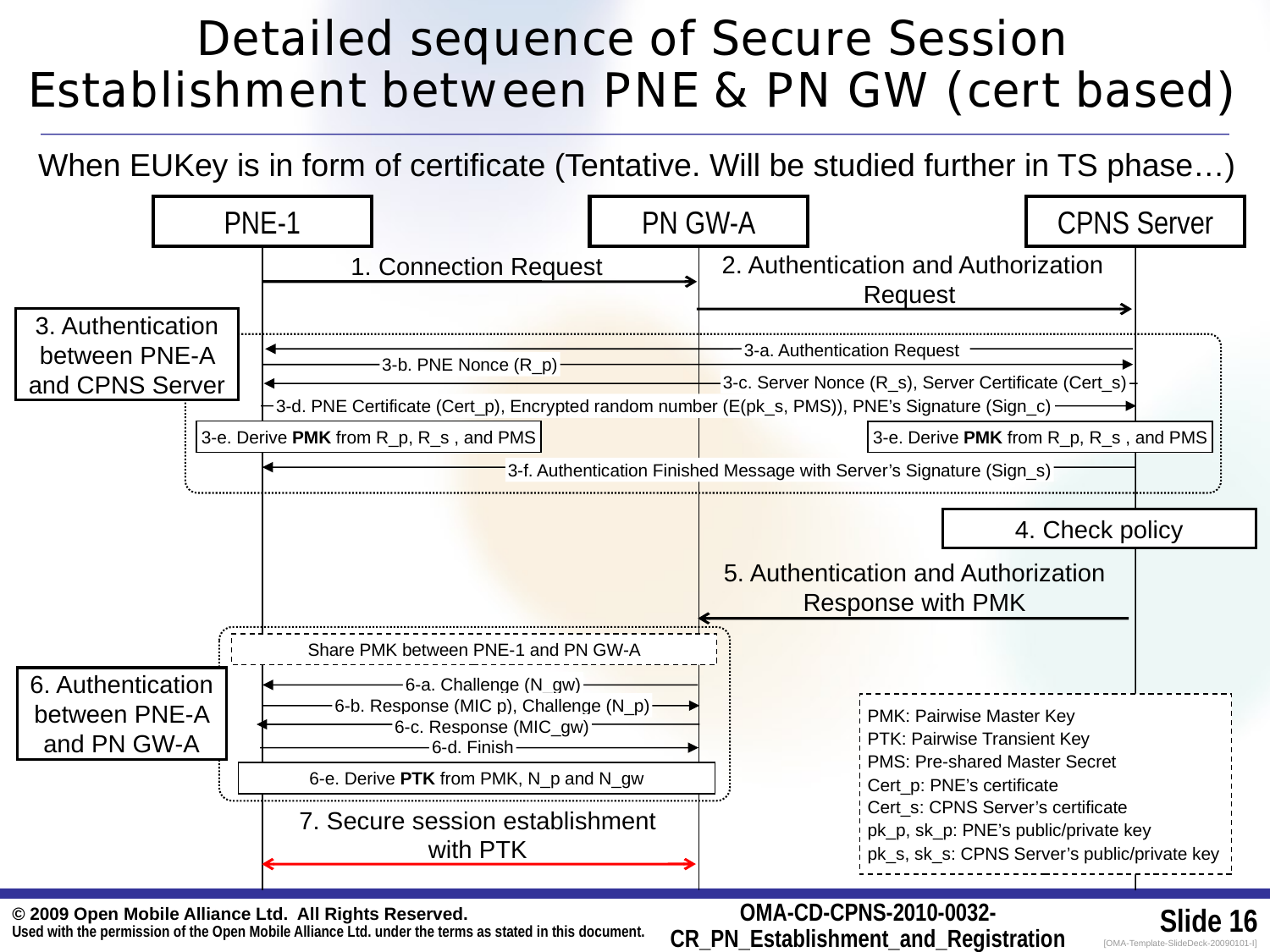

Detailed sequence of Secure Session Establishment between PNE & PN GW (cert based)
When EUKey is in form of certificate (Tentative. Will be studied further in TS phase…)
PNE-1
PN GW-A
CPNS Server
2. Authentication and Authorization Request
1. Connection Request

3. Authentication between PNE-A and CPNS Server

3-a. Authentication Request

3-b. PNE Nonce (R_p)

3-c. Server Nonce (R_s), Server Certificate (Cert_s)

3-d. PNE Certificate (Cert_p), Encrypted random number (E(pk_s, PMS)), PNE’s Signature (Sign_c)

3-e. Derive PMK from R_p, R_s , and PMS
3-e. Derive PMK from R_p, R_s , and PMS
3-f. Authentication Finished Message with Server’s Signature (Sign_s)

4. Check policy
5. Authentication and Authorization Response with PMK

Share PMK between PNE-1 and PN GW-A
6. Authentication between PNE-A and PN GW-A
6-a. Challenge (N_gw)

6-b. Response (MIC p), Challenge (N_p)
PMK: Pairwise Master Key
PTK: Pairwise Transient Key
PMS: Pre-shared Master Secret
Cert_p: PNE’s certificate
Cert_s: CPNS Server’s certificate
pk_p, sk_p: PNE’s public/private key
pk_s, sk_s: CPNS Server’s public/private key

6-c. Response (MIC_gw)

6-d. Finish

6-e. Derive PTK from PMK, N_p and N_gw
7. Secure session establishment with PTK